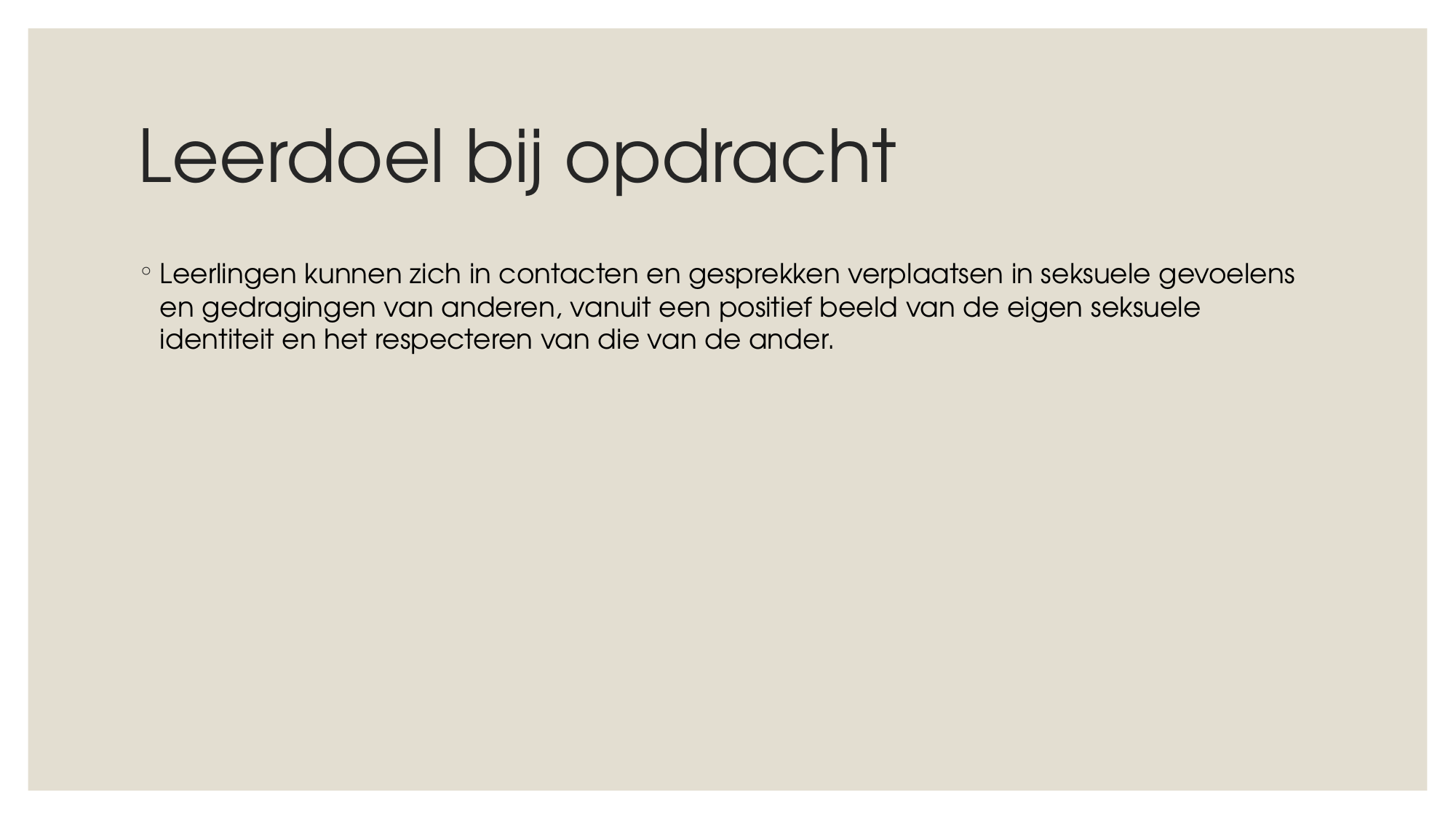

# Leerdoel bij opdracht
Leerlingen kunnen zich in contacten en gesprekken verplaatsen in seksuele gevoelens en gedragingen van anderen, vanuit een positief beeld van de eigen seksuele identiteit en het respecteren van die van de ander.